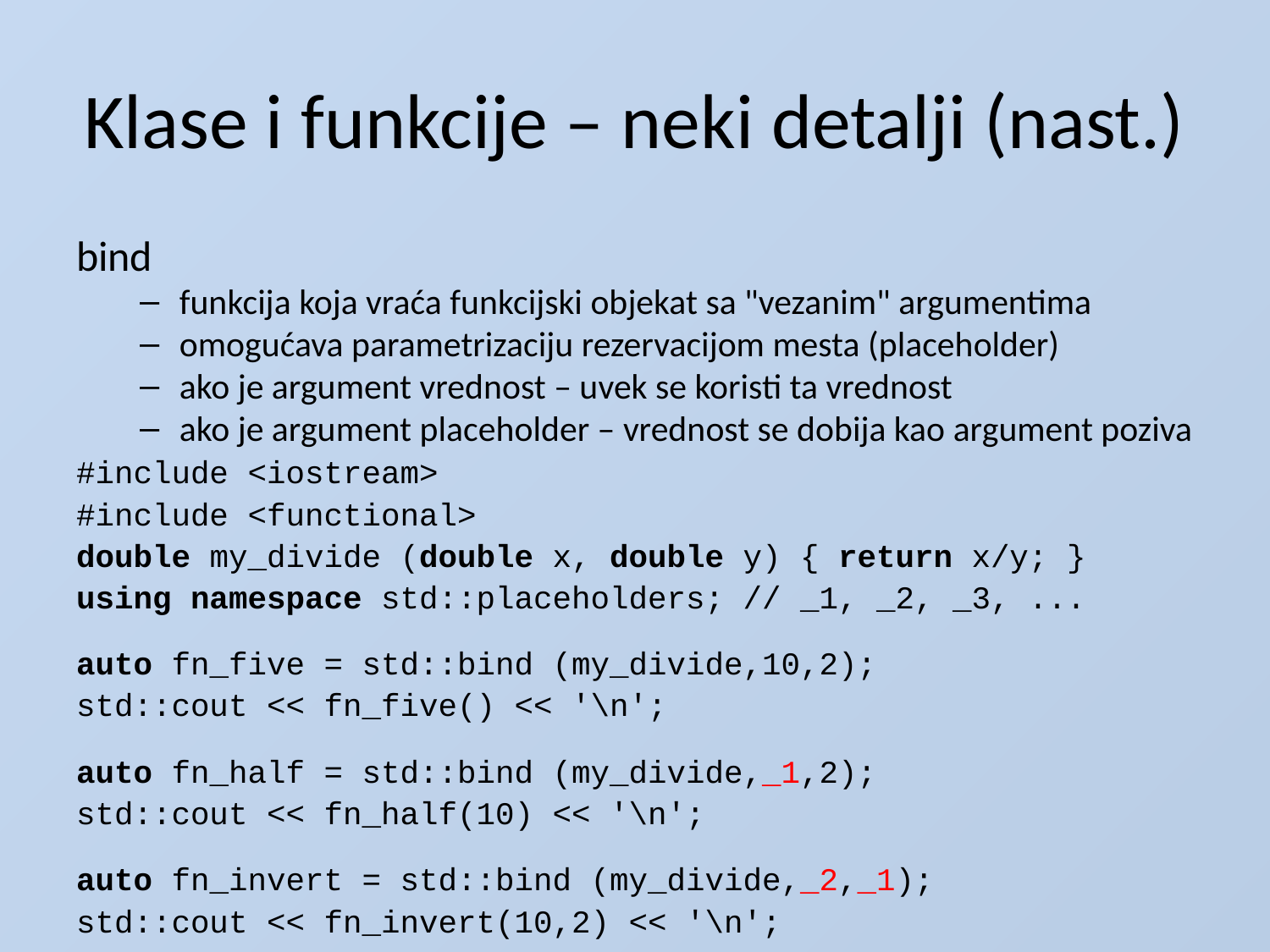

# Klase i funkcije – neki detalji (nast.)
bind
funkcija koja vraća funkcijski objekat sa "vezanim" argumentima
omogućava parametrizaciju rezervacijom mesta (placeholder)
ako je argument vrednost – uvek se koristi ta vrednost
ako je argument placeholder – vrednost se dobija kao argument poziva
#include <iostream>
#include <functional>
double my_divide (double x, double y) { return x/y; }
using namespace std::placeholders; // _1, _2, _3, ...

auto fn_five = std::bind (my_divide,10,2);
std::cout << fn_five() << '\n';

auto fn_half = std::bind (my_divide,_1,2);
std::cout << fn_half(10) << '\n';

auto fn_invert = std::bind (my_divide,_2,_1);
std::cout << fn_invert(10,2) << '\n';